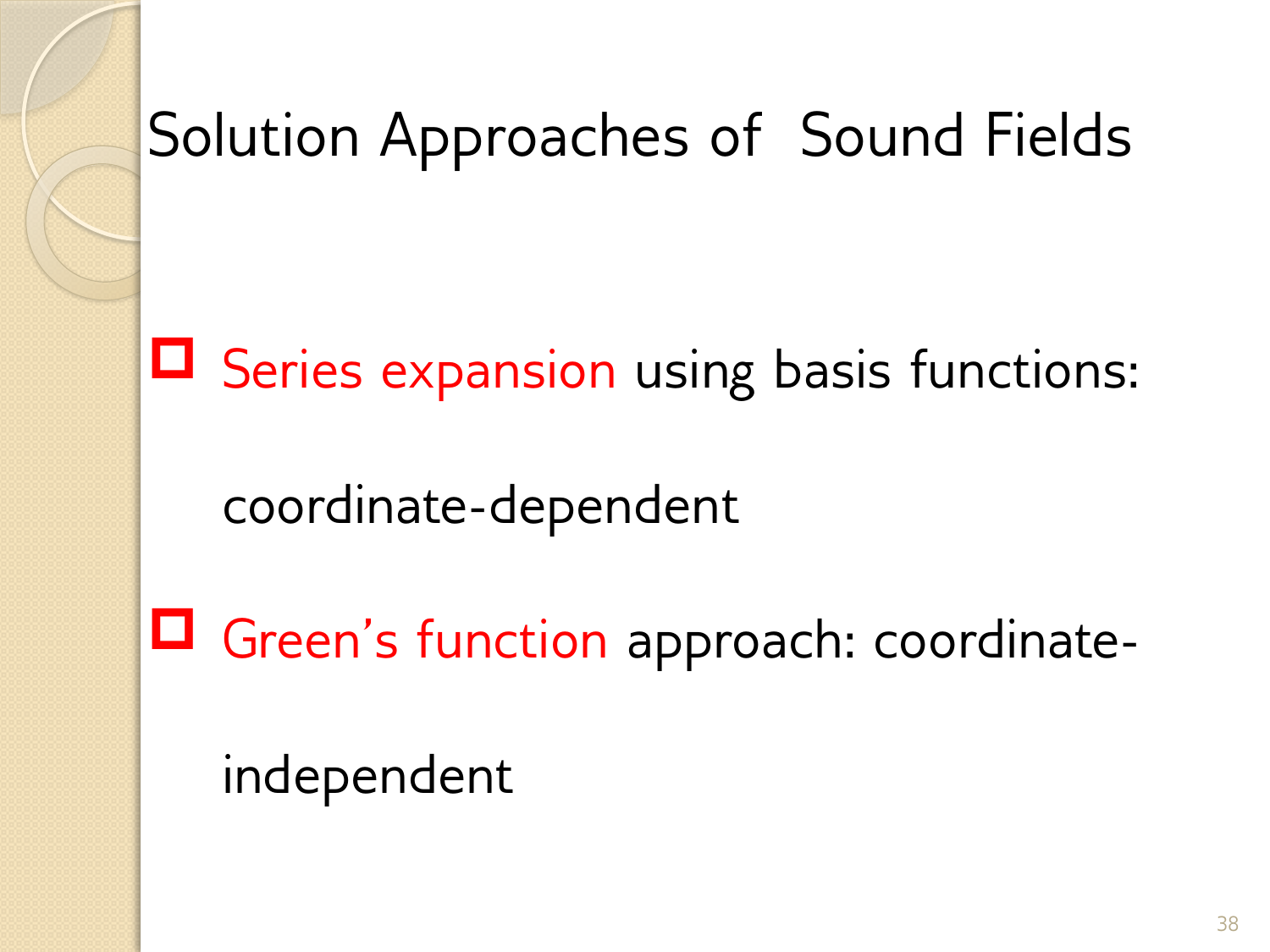

Solution Approaches of  Sound Fields
Series expansion using basis functions: coordinate-dependent
Green’s function approach: coordinate-independent
38